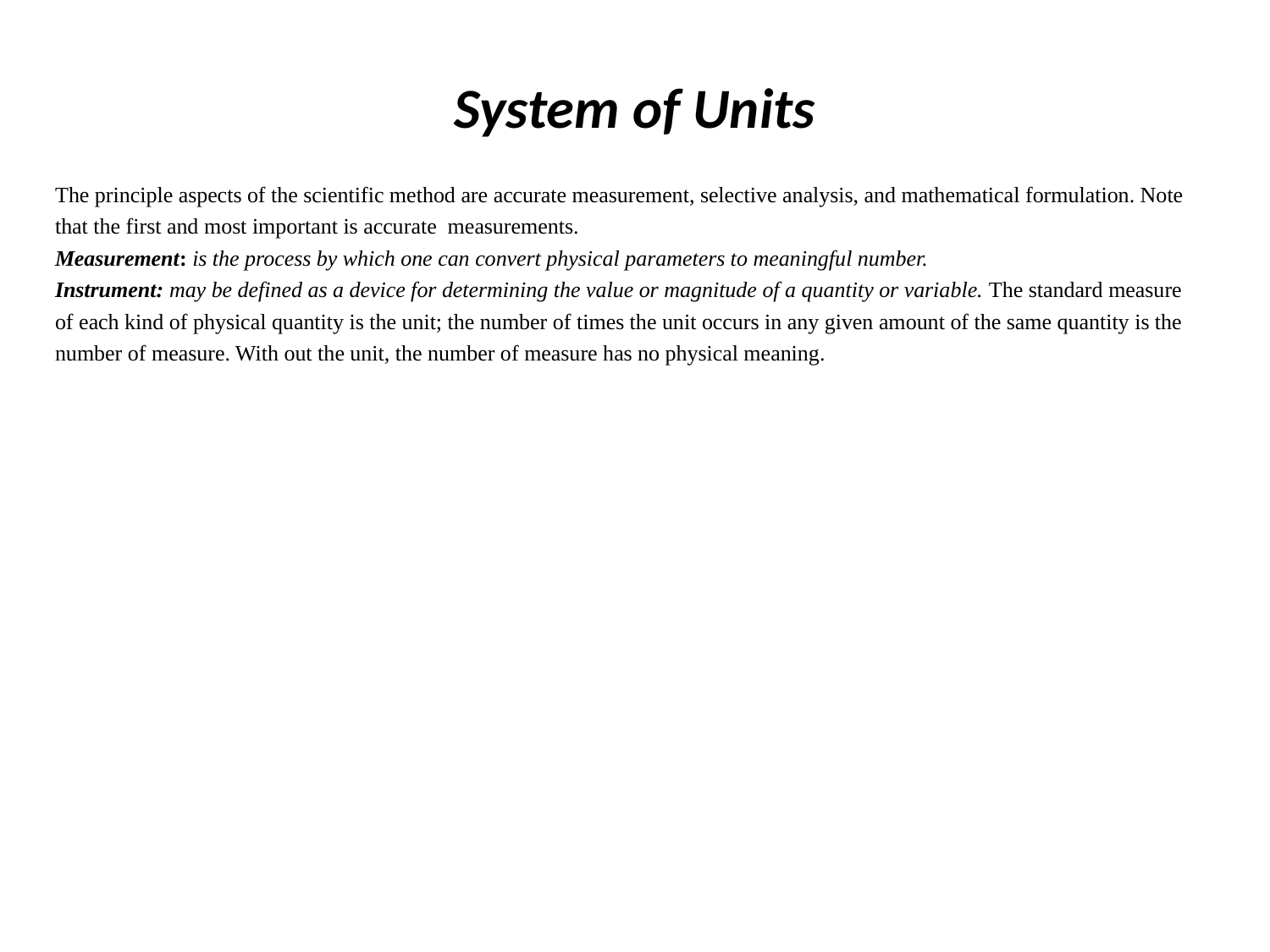

# System of Units
The principle aspects of the scientific method are accurate measurement, selective analysis, and mathematical formulation. Note that the first and most important is accurate  measurements.
Measurement: is the process by which one can convert physical parameters to meaningful number.
Instrument: may be defined as a device for determining the value or magnitude of a quantity or variable. The standard measure of each kind of physical quantity is the unit; the number of times the unit occurs in any given amount of the same quantity is the number of measure. With out the unit, the number of measure has no physical meaning.